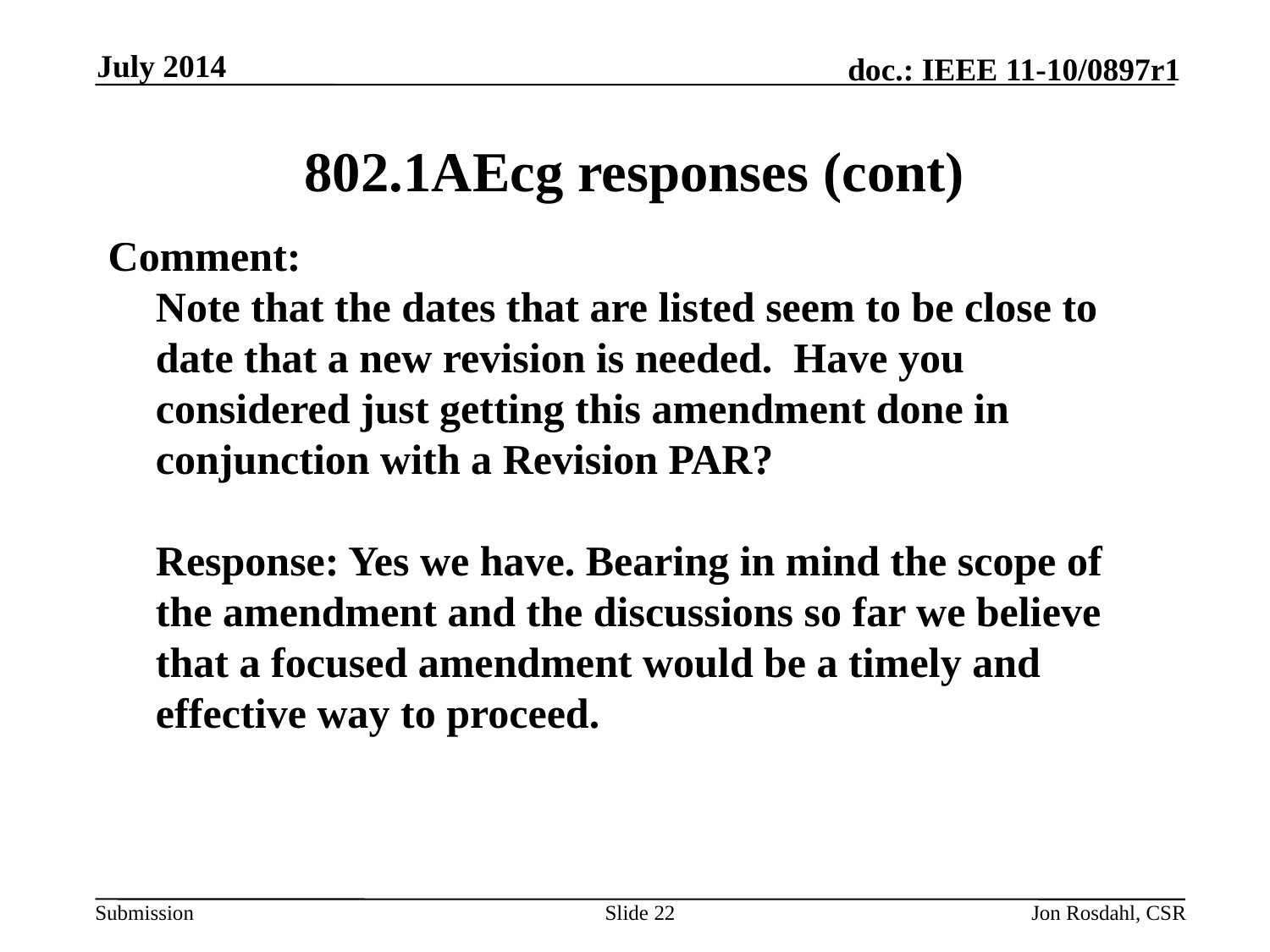

July 2014
# 802.1AEcg responses (cont)
Comment:
Note that the dates that are listed seem to be close to date that a new revision is needed.  Have you considered just getting this amendment done in conjunction with a Revision PAR?
Response: Yes we have. Bearing in mind the scope of the amendment and the discussions so far we believe that a focused amendment would be a timely and effective way to proceed.
Slide 22
Jon Rosdahl, CSR